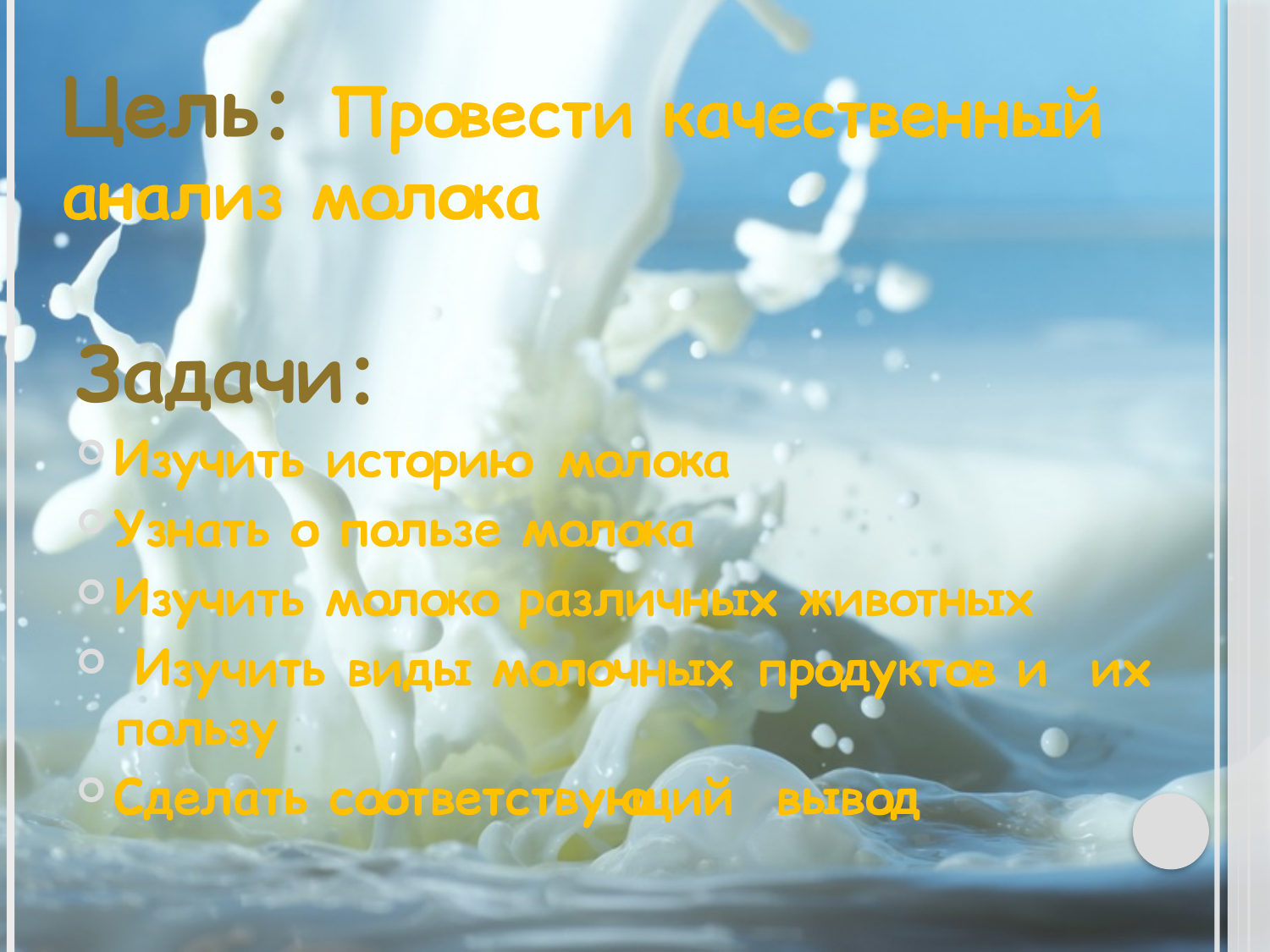

# Цель: Провести качественный анализ молока

Задачи:
Изучить историю  молока
Узнать о пользе молока
Изучить молоко различных животных
 Изучить виды молочных продуктов и  их пользу
Сделать соответствующий  вывод